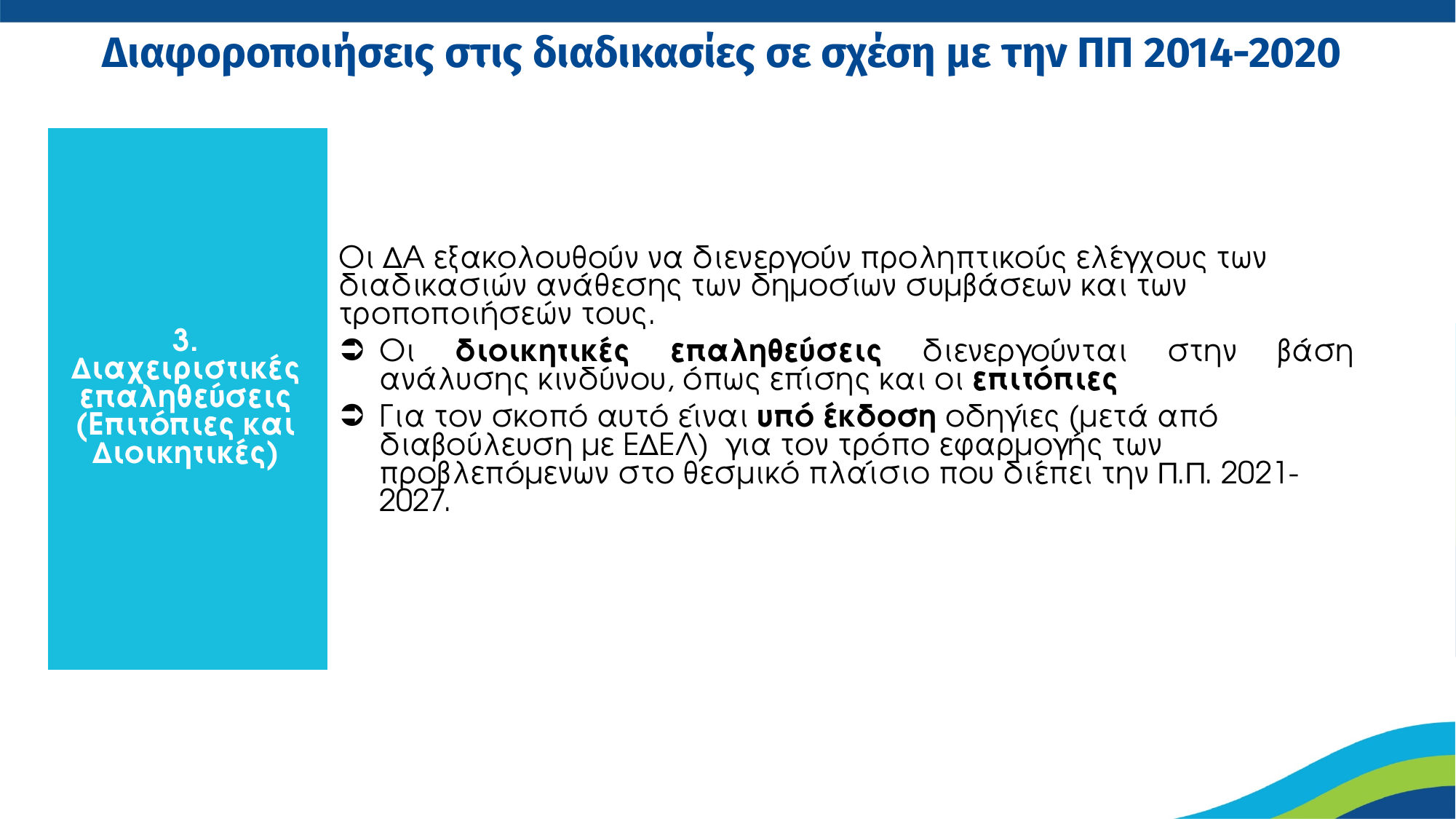

# Διαφοροποιήσεις στις διαδικασίες σε σχέση με την ΠΠ 2014-2020
| 3. Διαχειριστικές επαληθεύσεις (Επιτόπιες και Διοικητικές) | Οι ΔΑ εξακολουθούν να διενεργούν προληπτικούς ελέγχους των διαδικασιών ανάθεσης των δημοσίων συμβάσεων και των τροποποιήσεών τους. Οι διοικητικές επαληθεύσεις διενεργούνται στην βάση ανάλυσης κινδύνου, όπως επίσης και οι επιτόπιες Για τον σκοπό αυτό είναι υπό έκδοση οδηγίες (μετά από διαβούλευση με ΕΔΕΛ) για τον τρόπο εφαρμογής των προβλεπόμενων στο θεσμικό πλαίσιο που διέπει την Π.Π. 2021-2027. |
| --- | --- |